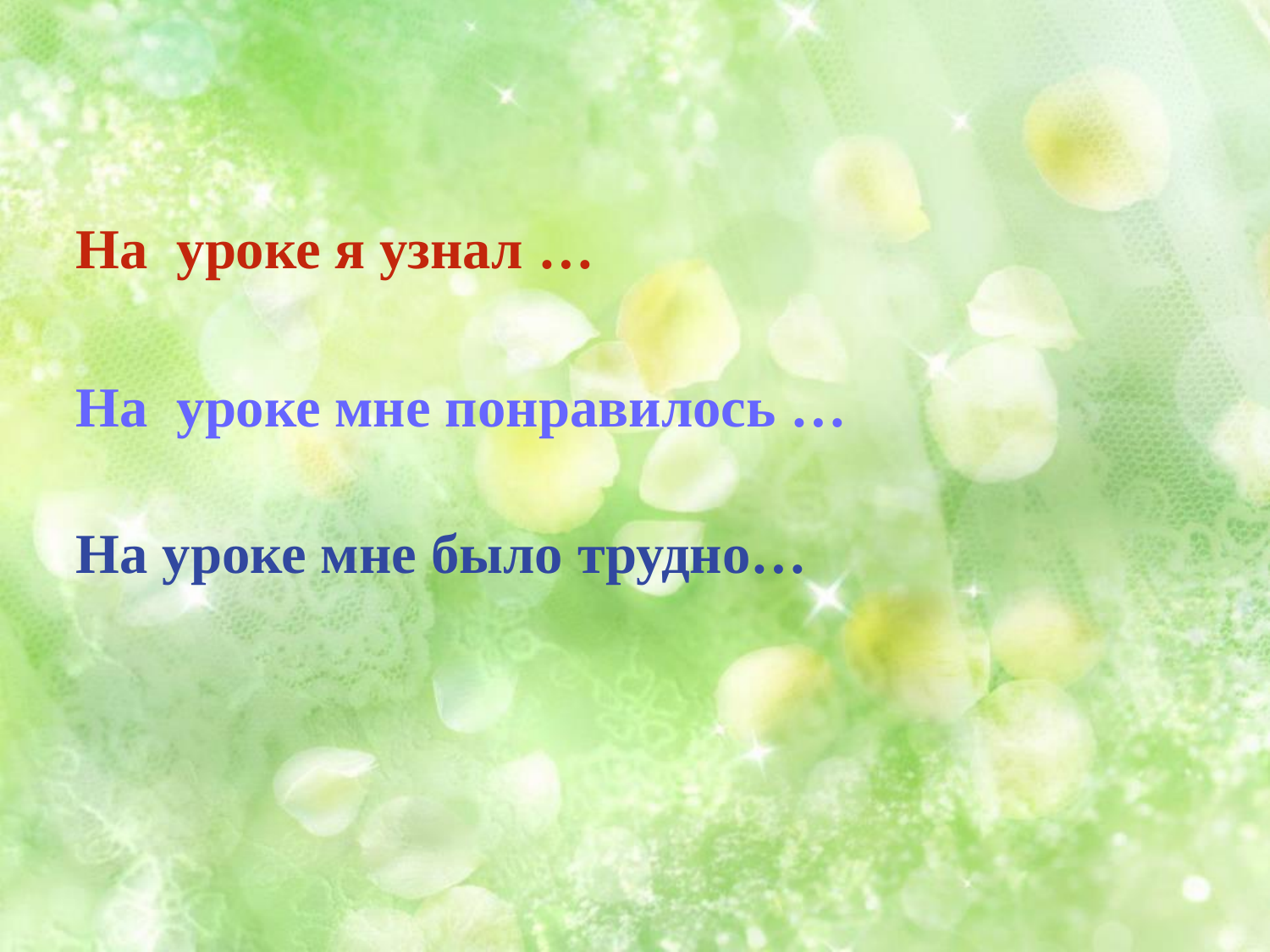

#
На  уроке я узнал …

На  уроке мне понравилось …

На уроке мне было трудно…